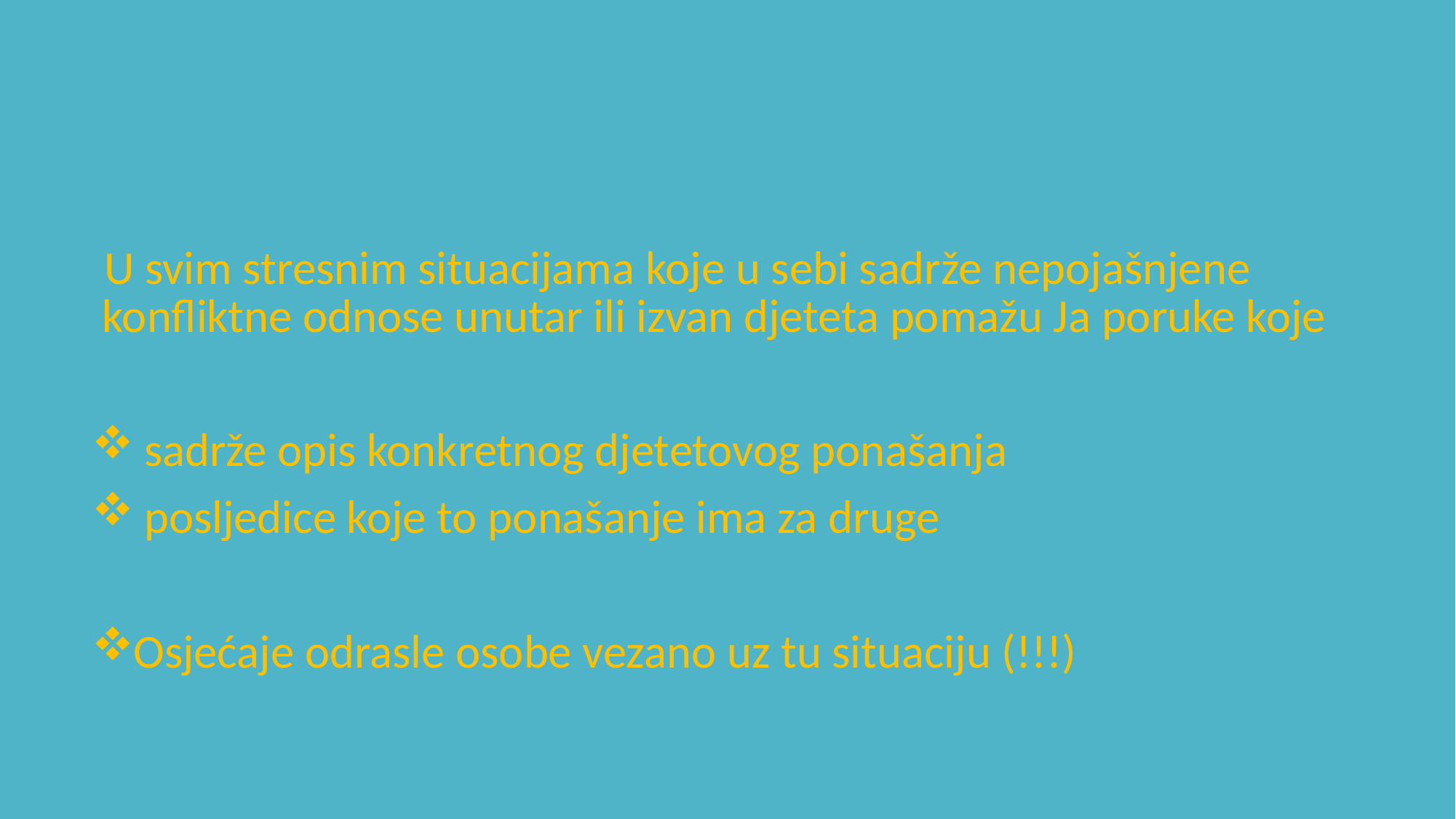

# U U
U svim stresnim situacijama koje u sebi sadrže nepojašnjene konfliktne odnose unutar ili izvan djeteta pomažu Ja poruke koje

 sadrže opis konkretnog djetetovog ponašanja
 posljedice koje to ponašanje ima za druge

Osjećaje odrasle osobe vezano uz tu situaciju (!!!)